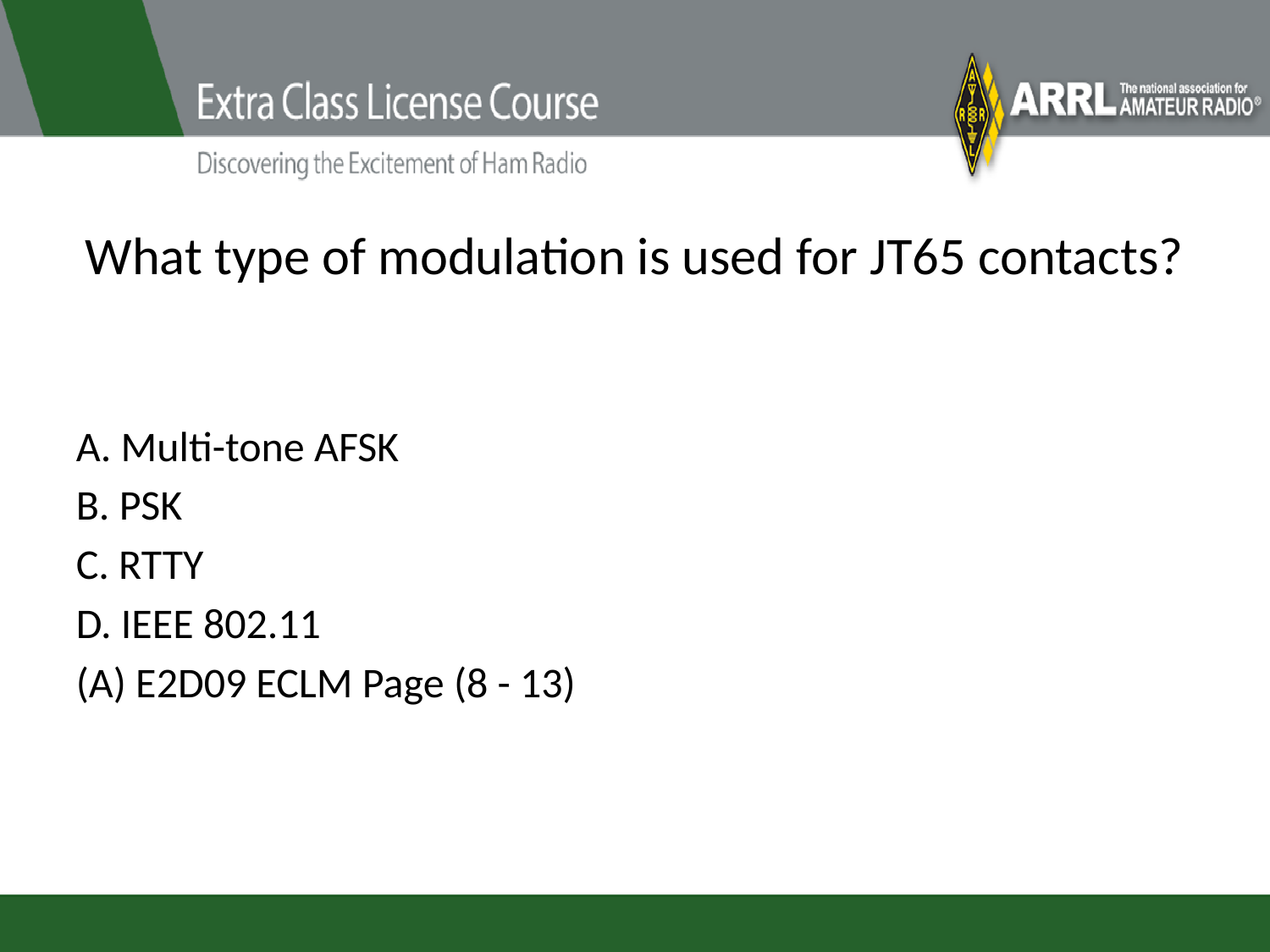

# What type of modulation is used for JT65 contacts?
A. Multi-tone AFSK
B. PSK
C. RTTY
D. IEEE 802.11
(A) E2D09 ECLM Page (8 - 13)